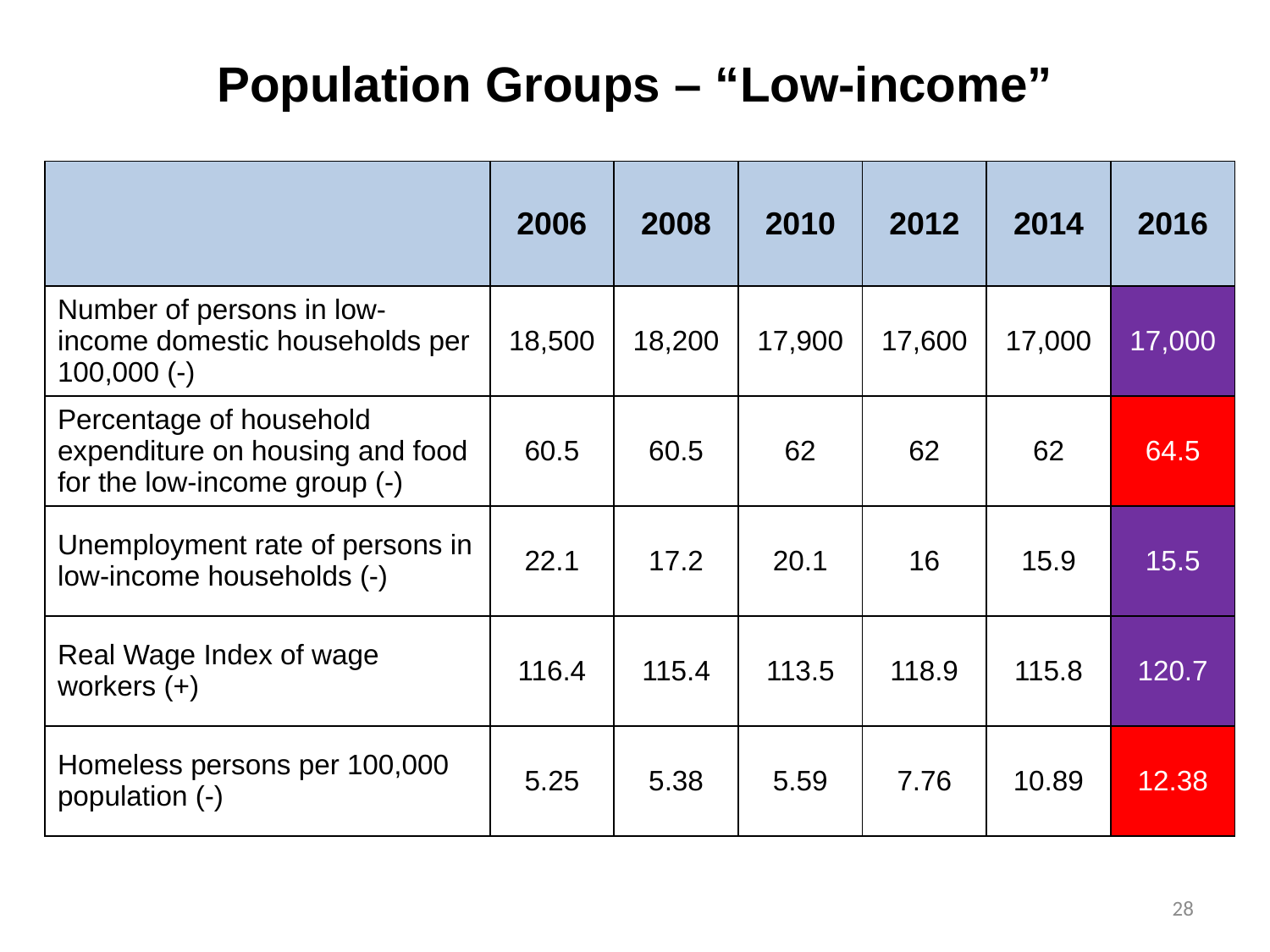

Population Groups – “Low-income”
|  | 2006 | 2008 | 2010 | 2012 | 2014 | 2016 |
| --- | --- | --- | --- | --- | --- | --- |
| Number of persons in low-income domestic households per 100,000 (-) | 18,500 | 18,200 | 17,900 | 17,600 | 17,000 | 17,000 |
| Percentage of household expenditure on housing and food for the low-income group (-) | 60.5 | 60.5 | 62 | 62 | 62 | 64.5 |
| Unemployment rate of persons in low-income households (-) | 22.1 | 17.2 | 20.1 | 16 | 15.9 | 15.5 |
| Real Wage Index of wage workers (+) | 116.4 | 115.4 | 113.5 | 118.9 | 115.8 | 120.7 |
| Homeless persons per 100,000 population (-) | 5.25 | 5.38 | 5.59 | 7.76 | 10.89 | 12.38 |
28